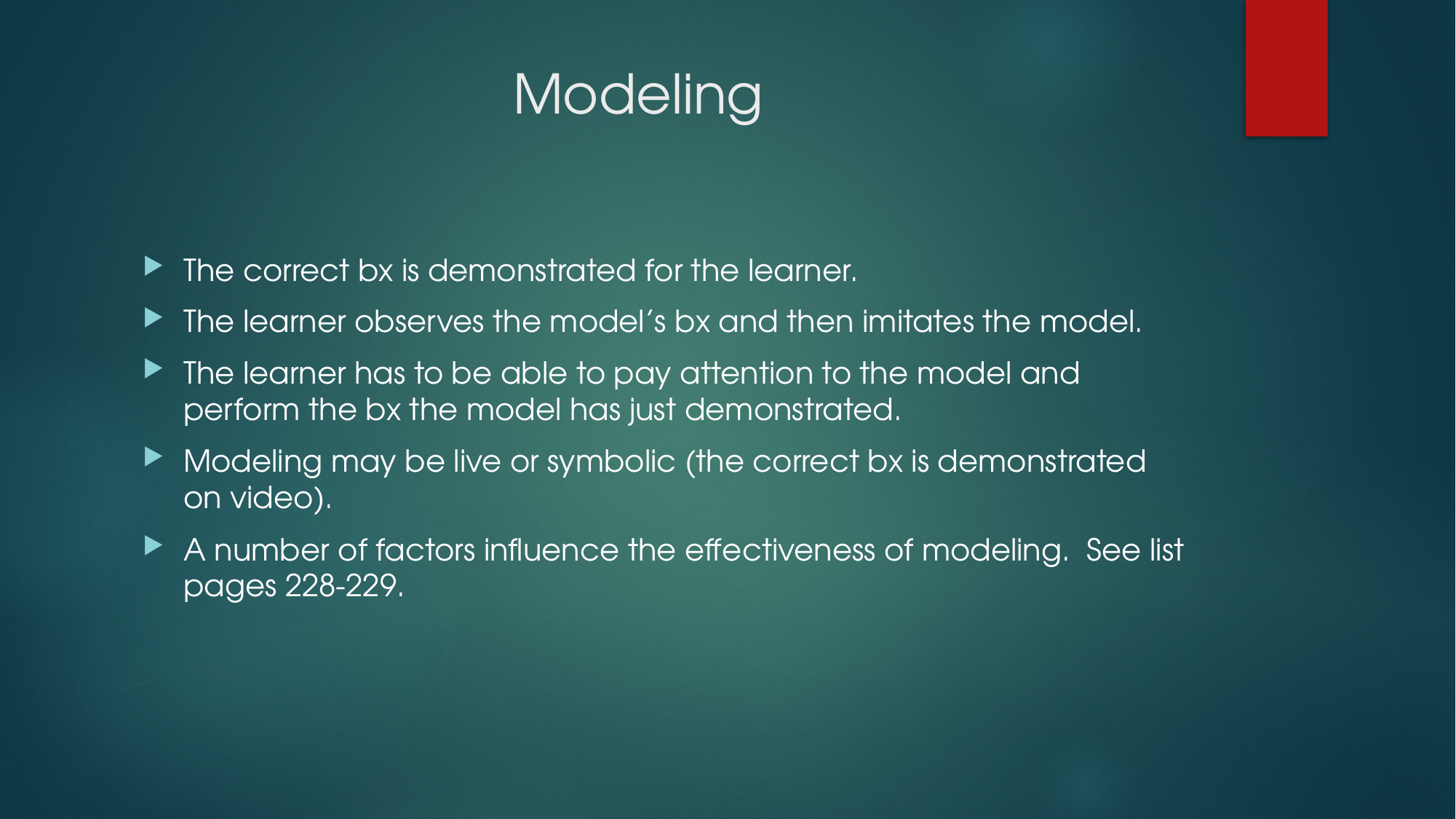

# Modeling
The correct bx is demonstrated for the learner.
The learner observes the model’s bx and then imitates the model.
The learner has to be able to pay attention to the model and perform the bx the model has just demonstrated.
Modeling may be live or symbolic (the correct bx is demonstrated on video).
A number of factors influence the effectiveness of modeling.  See list pages 228-229.